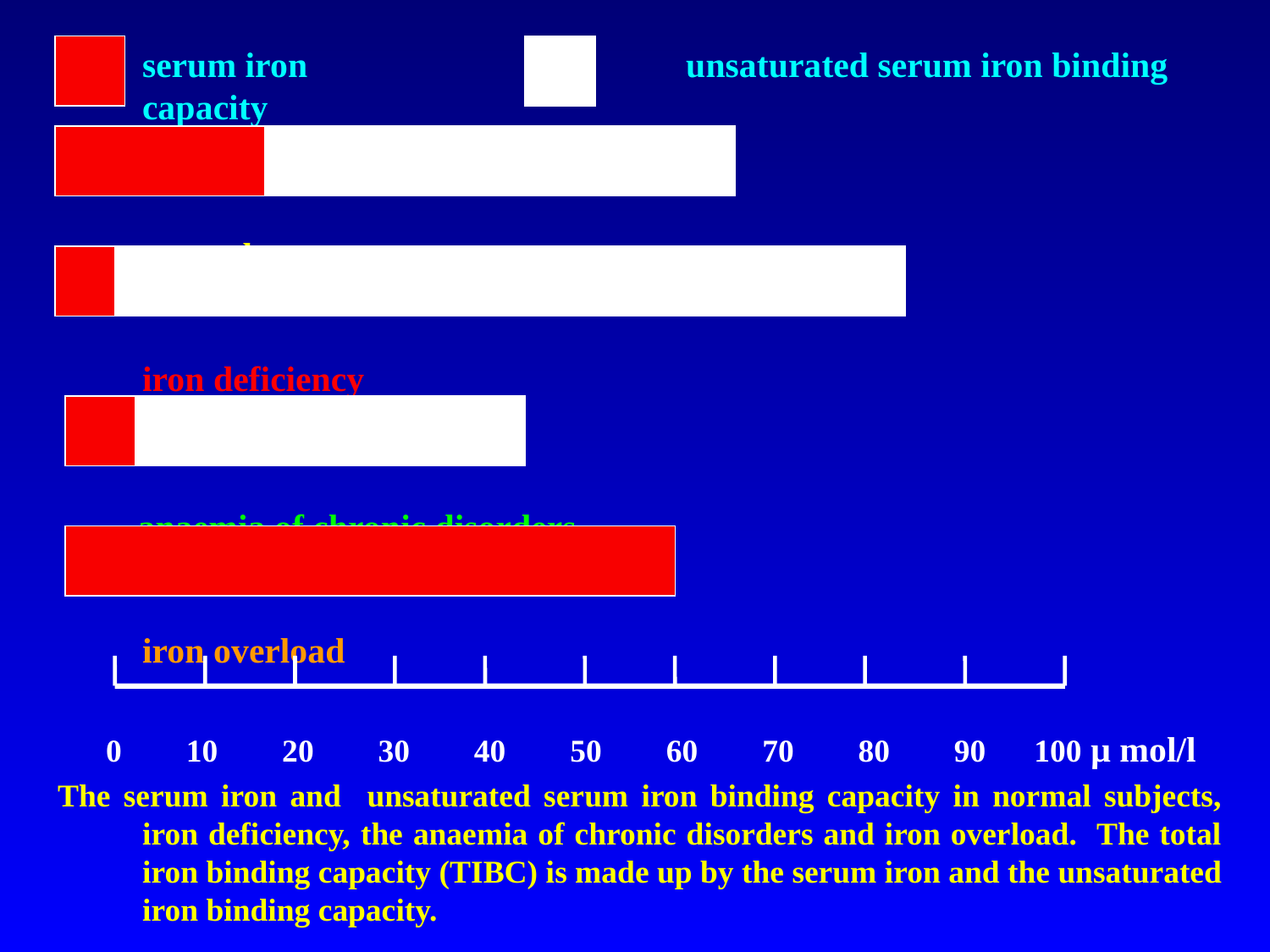

serum iron	  		    unsaturated serum iron binding capacity

	normal

	iron deficiency

         anaemia of chronic disorders

	iron overload

      0        10        20        30        40        50        60        70        80        90      100 µ mol/l
The serum iron and  unsaturated serum iron binding capacity in normal subjects, iron deficiency, the anaemia of chronic disorders and iron overload.  The total iron binding capacity (TIBC) is made up by the serum iron and the unsaturated iron binding capacity.